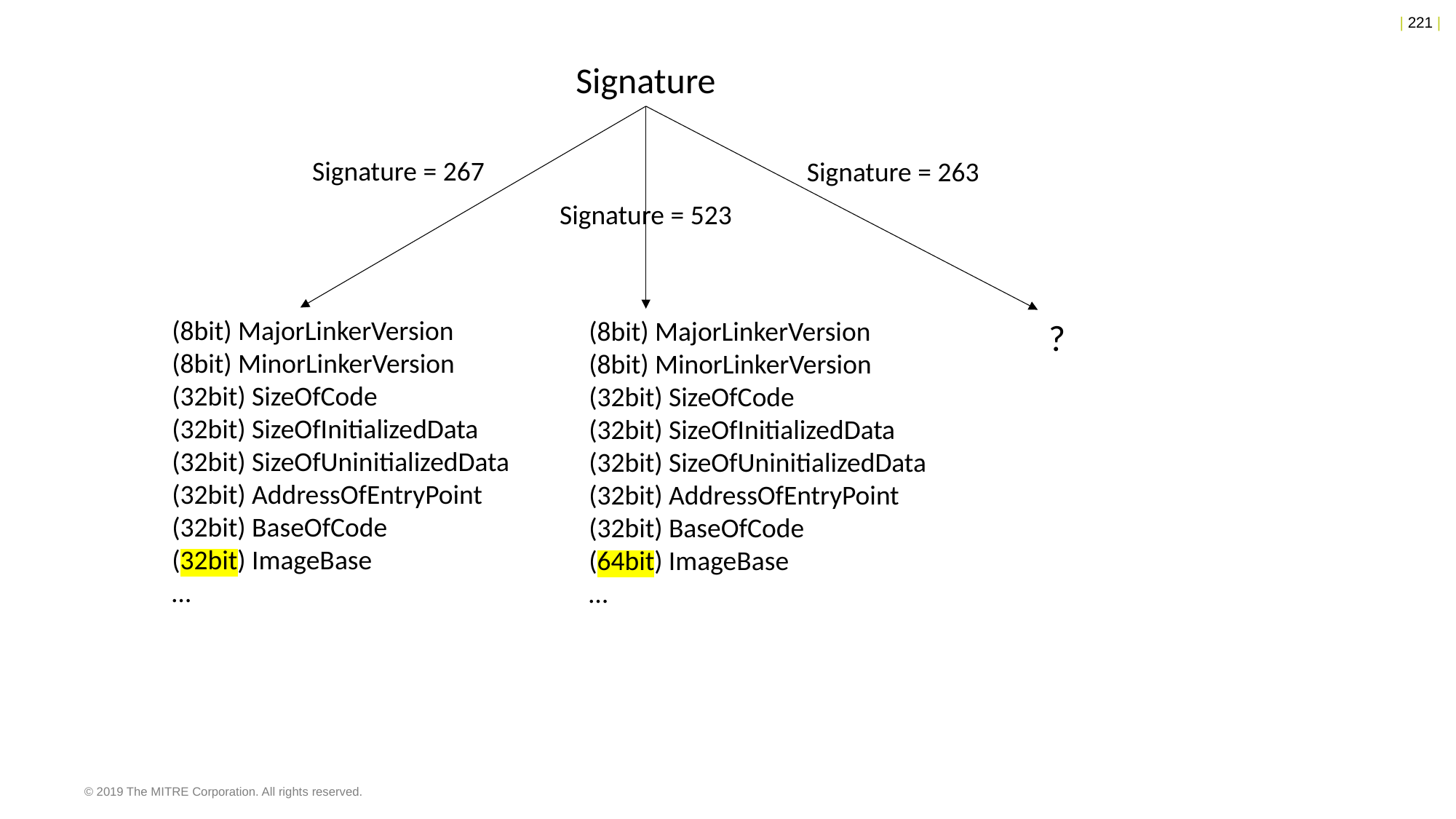

Signature
Signature = 267
Signature = 263
Signature = 523
(8bit) MajorLinkerVersion
(8bit) MinorLinkerVersion
(32bit) SizeOfCode
(32bit) SizeOfInitializedData
(32bit) SizeOfUninitializedData
(32bit) AddressOfEntryPoint
(32bit) BaseOfCode
(32bit) ImageBase
…

(8bit) MajorLinkerVersion
(8bit) MinorLinkerVersion
(32bit) SizeOfCode
(32bit) SizeOfInitializedData
(32bit) SizeOfUninitializedData
(32bit) AddressOfEntryPoint
(32bit) BaseOfCode
(64bit) ImageBase
…
?
© 2019 The MITRE Corporation. All rights reserved.